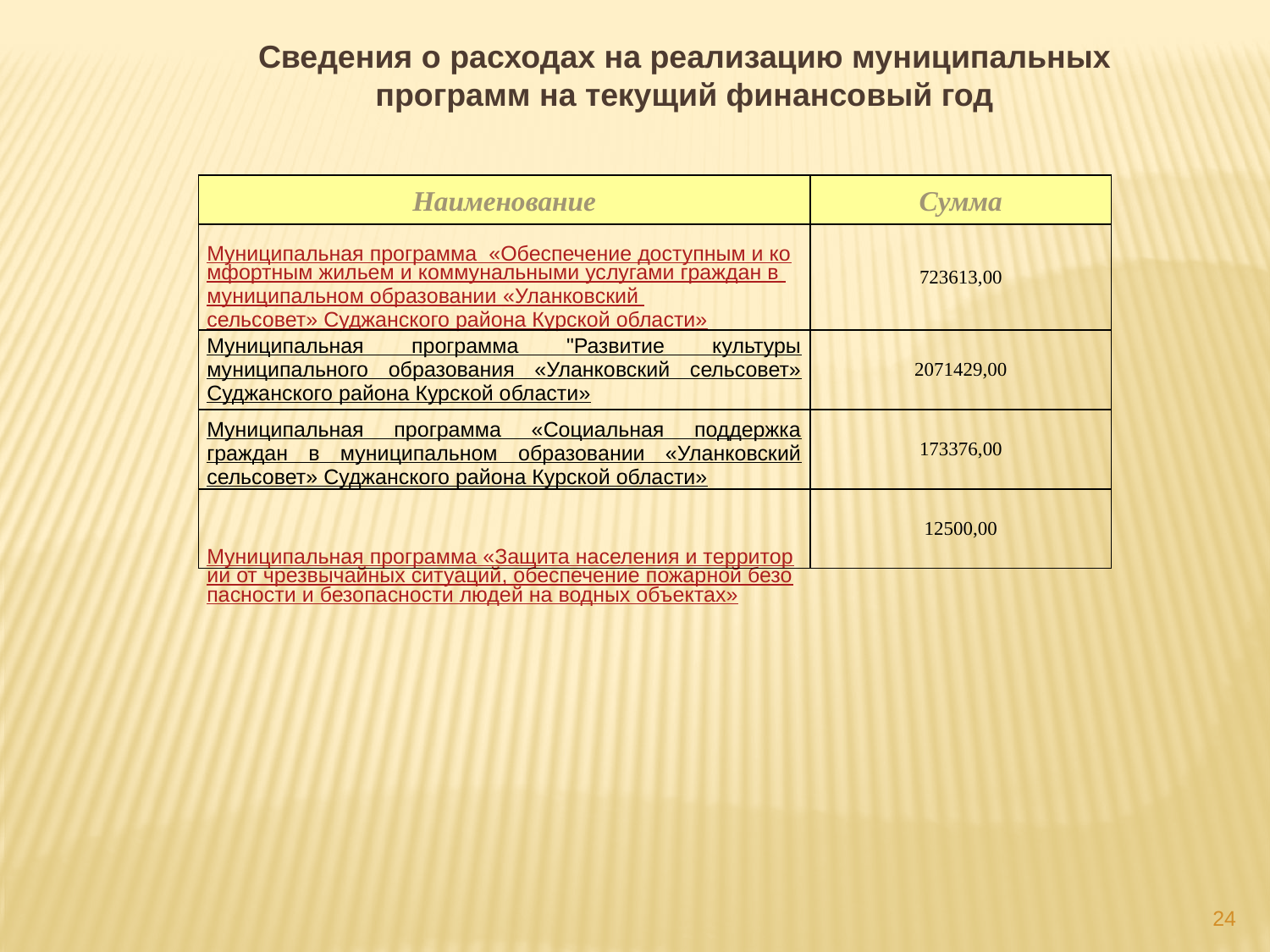

Сведения о расходах на реализацию муниципальных программ на текущий финансовый год
| Наименование | Сумма |
| --- | --- |
| Муниципальная программа «Обеспечение доступным и комфортным жильем и коммунальными услугами граждан в муниципальном образовании «Уланковский сельсовет» Суджанского района Курской области» | 723613,00 |
| Муниципальная программа "Развитие культуры муниципального образования «Уланковский сельсовет» Суджанского района Курской области» | 2071429,00 |
| Муниципальная программа «Социальная поддержка граждан в муниципальном образовании «Уланковский сельсовет» Суджанского района Курской области» | 173376,00 |
| Муниципальная программа «Защита населения и территории от чрезвычайных ситуаций, обеспечение пожарной безопасности и безопасности людей на водных объектах» | 12500,00 |
24